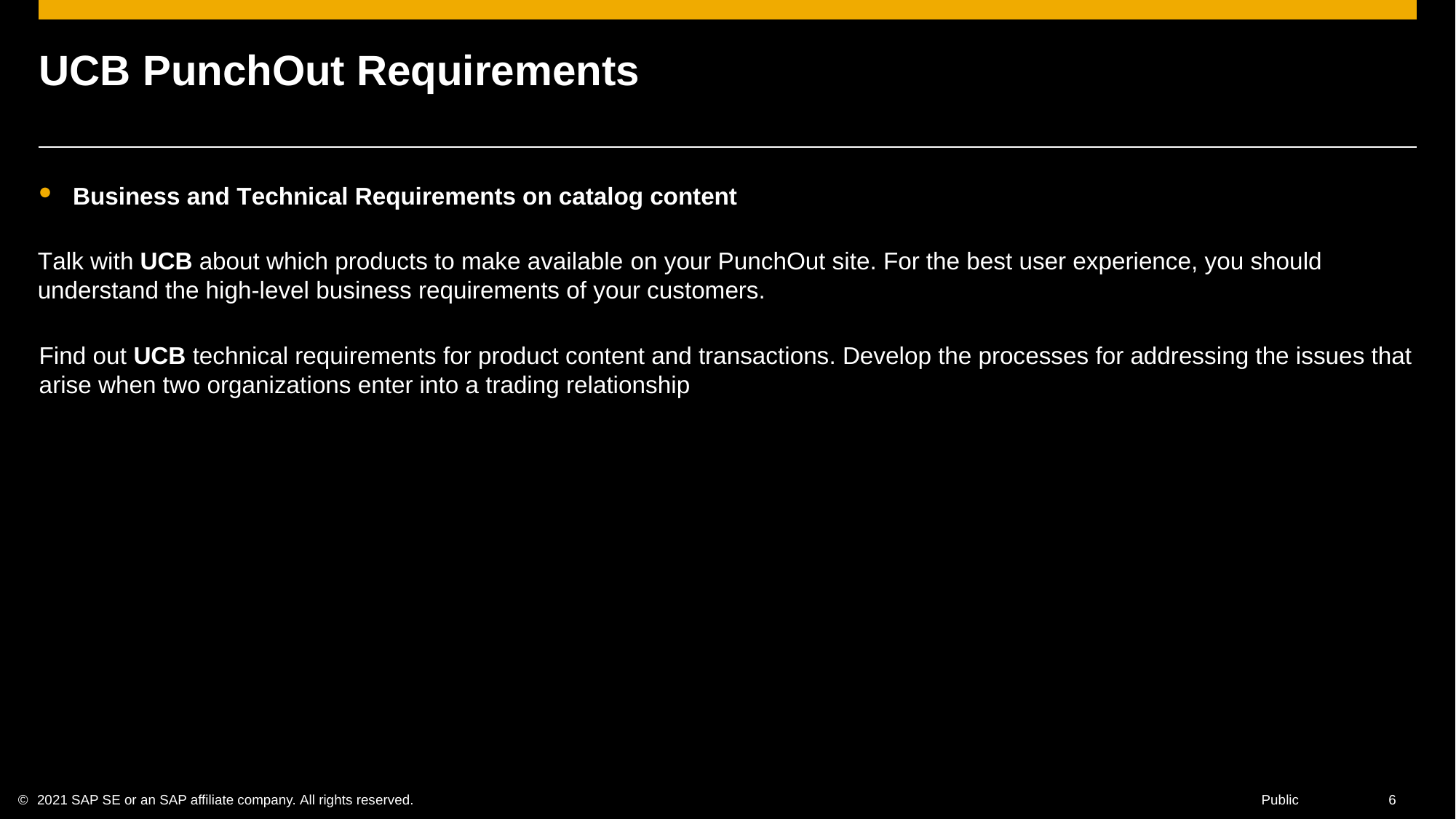

UCBPunchOut Requirements

•Business and Technical Requirements on catalog content
Talk withUCBabout which products to make available on your PunchOut site. For the best user experience, you should
understand the high-level business requirements of your customers.
Find outUCBtechnical requirements for product content and transactions. Develop the processes for addressing the issues that
arise when two organizations enter into a trading relationship
©	2021 SAP SE or an SAP affiliate company. All rights reserved.	Public	6